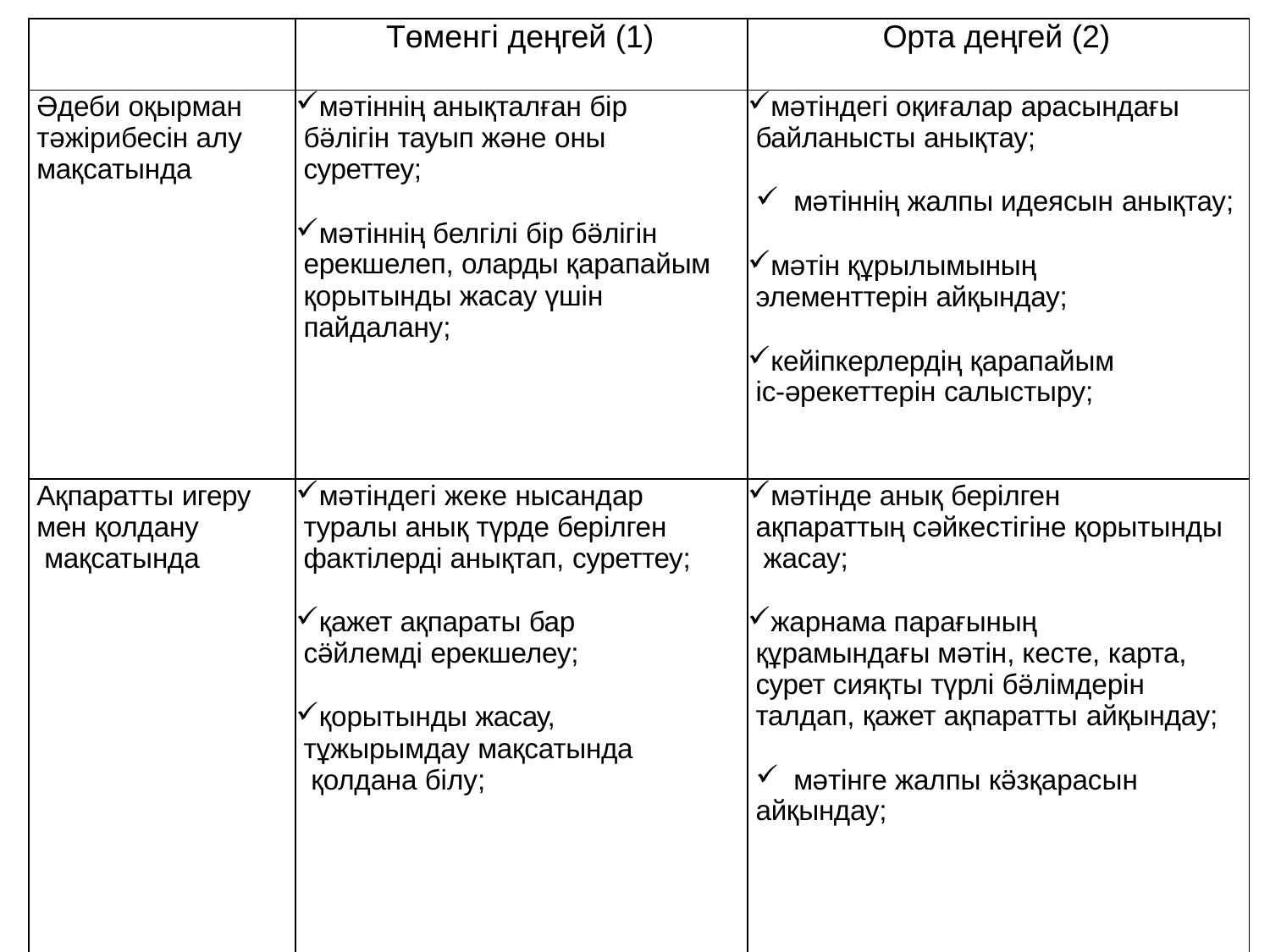

|  | Төменгі деңгей (1) | Орта деңгей (2) |
| --- | --- | --- |
| Әдеби оқырман тәжірибесін алу мақсатында | мәтіннің анықталған бір бӛлігін тауып және оны суреттеу; мәтіннің белгілі бір бӛлігін ерекшелеп, оларды қарапайым қорытынды жасау үшін пайдалану; | мәтіндегі оқиғалар арасындағы байланысты анықтау; мәтіннің жалпы идеясын анықтау; мәтін құрылымының элементтерін айқындау; кейіпкерлердің қарапайым іс-әрекеттерін салыстыру; |
| Ақпаратты игеру мен қолдану мақсатында | мәтіндегі жеке нысандар туралы анық түрде берілген фактілерді анықтап, суреттеу; қажет ақпараты бар сӛйлемді ерекшелеу; қорытынды жасау, тұжырымдау мақсатында қолдана білу; | мәтінде анық берілген ақпараттың сәйкестігіне қорытынды жасау; жарнама парағының құрамындағы мәтін, кесте, карта, сурет сияқты түрлі бӛлімдерін талдап, қажет ақпаратты айқындау; мәтінге жалпы кӛзқарасын айқындау; |